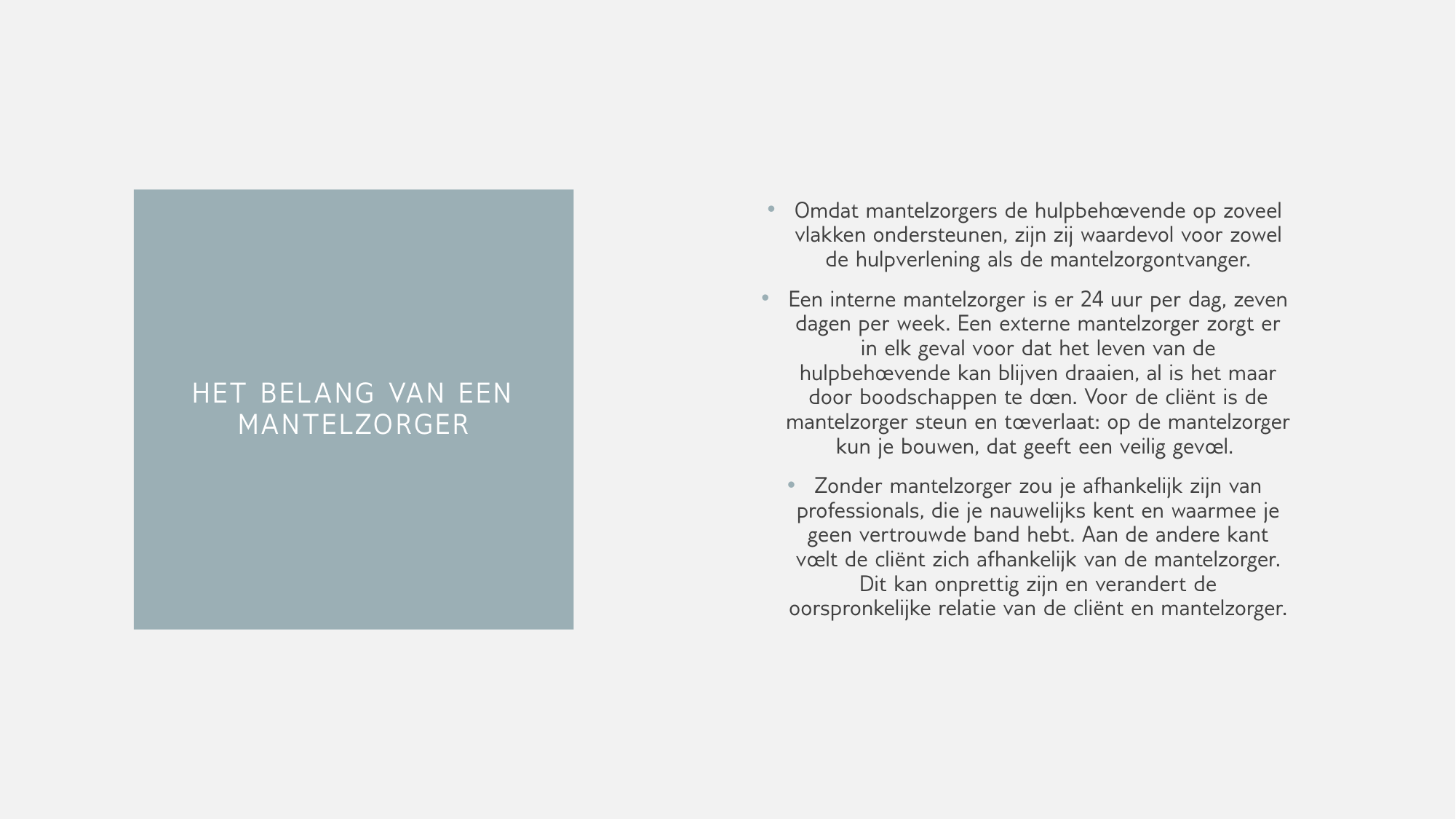

Omdat mantelzorgers de hulpbehoevende op zoveel vlakken ondersteunen, zijn zij waardevol voor zowel de hulpverlening als de mantelzorgontvanger.
Een interne mantelzorger is er 24 uur per dag, zeven dagen per week. Een externe mantelzorger zorgt er in elk geval voor dat het leven van de hulpbehoevende kan blijven draaien, al is het maar door boodschappen te doen. Voor de cliënt is de mantelzorger steun en toeverlaat: op de mantelzorger kun je bouwen, dat geeft een veilig gevoel.
Zonder mantelzorger zou je afhankelijk zijn van professionals, die je nauwelijks kent en waarmee je geen vertrouwde band hebt. Aan de andere kant voelt de cliënt zich afhankelijk van de mantelzorger. Dit kan onprettig zijn en verandert de oorspronkelijke relatie van de cliënt en mantelzorger.
# Het belang van een mantelzorger